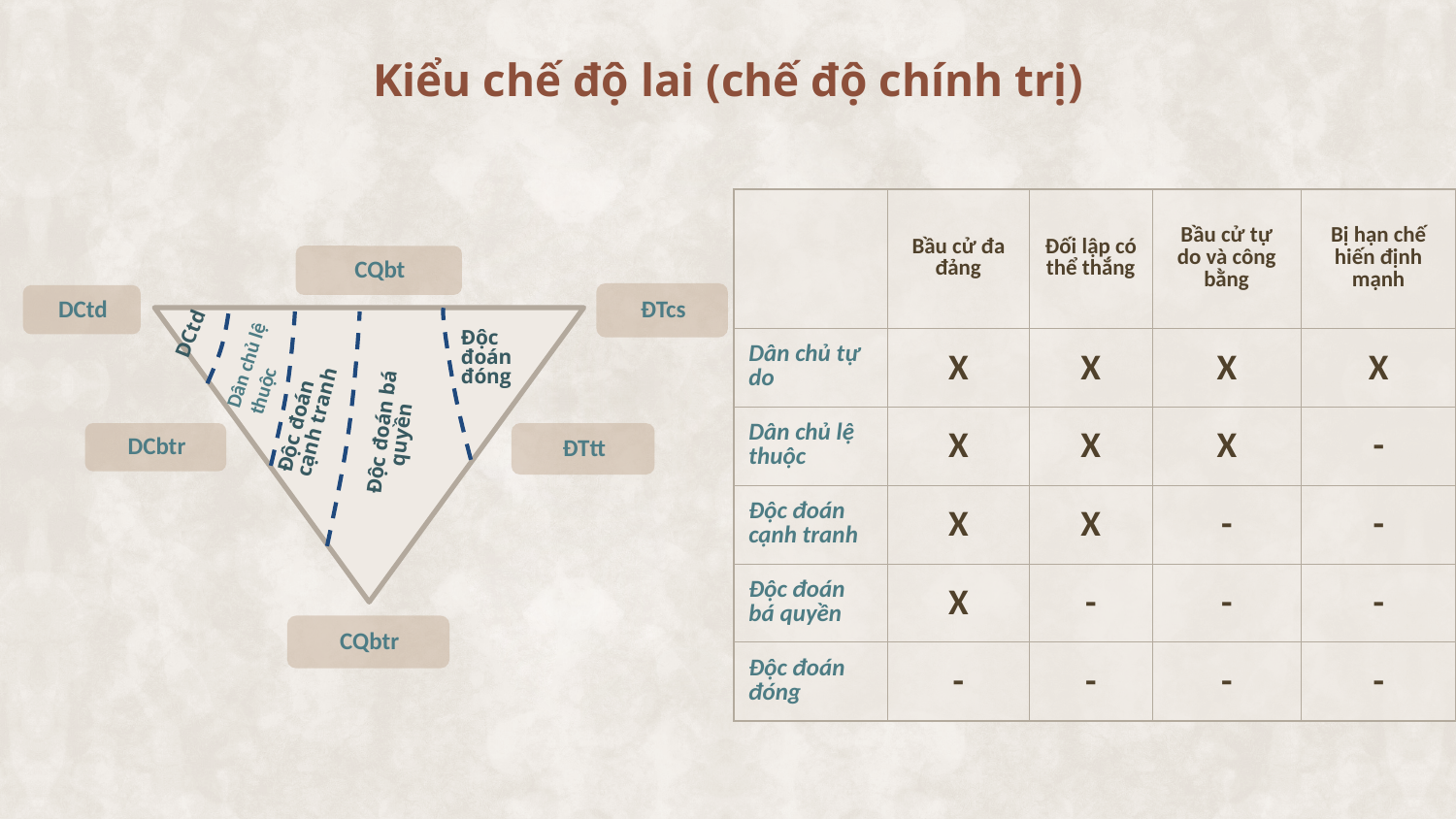

# Kiểu chế độ lai (chế độ chính trị)

|  | Bầu cử đa đảng | Đối lập có thể thắng | Bầu cử tự do và công bằng | Bị hạn chế hiến định mạnh |
| --- | --- | --- | --- | --- |
| Dân chủ tự do | X | X | X | X |
| Dân chủ lệ thuộc | X | X | X | - |
| Độc đoán cạnh tranh | X | X | - | - |
| Độc đoán bá quyền | X | - | - | - |
| Độc đoán đóng | - | - | - | - |
ĐTcs
DCtd
CQbtr
CQbt
ĐTtt
DCbtr

Độc đoán cạnh tranh

DCtd
Dân chủ lệ thuộc
Độc đoán đóng
Độc đoán bá quyền